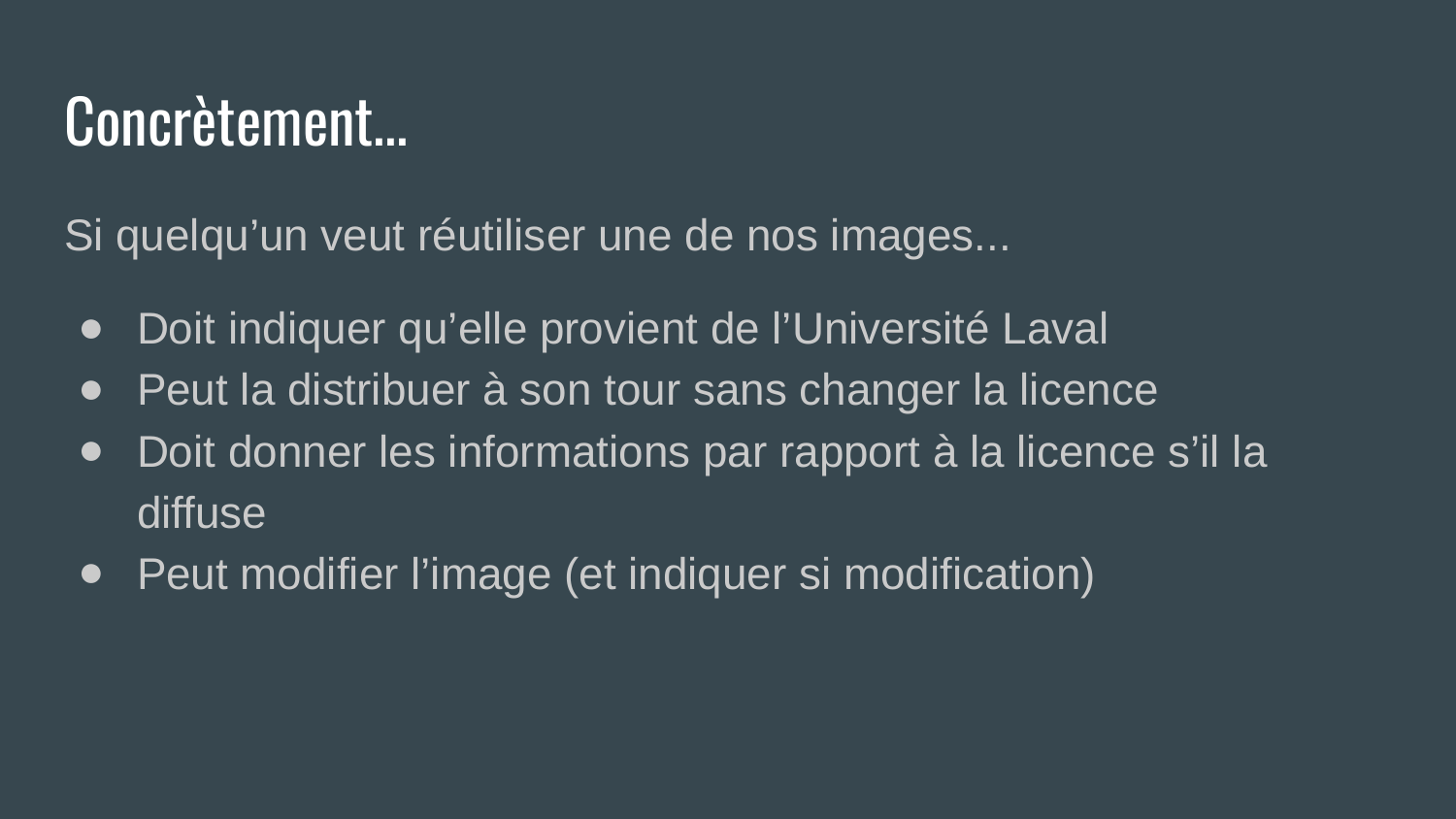

# Concrètement...
Si quelqu’un veut réutiliser une de nos images...
Doit indiquer qu’elle provient de l’Université Laval
Peut la distribuer à son tour sans changer la licence
Doit donner les informations par rapport à la licence s’il la diffuse
Peut modifier l’image (et indiquer si modification)